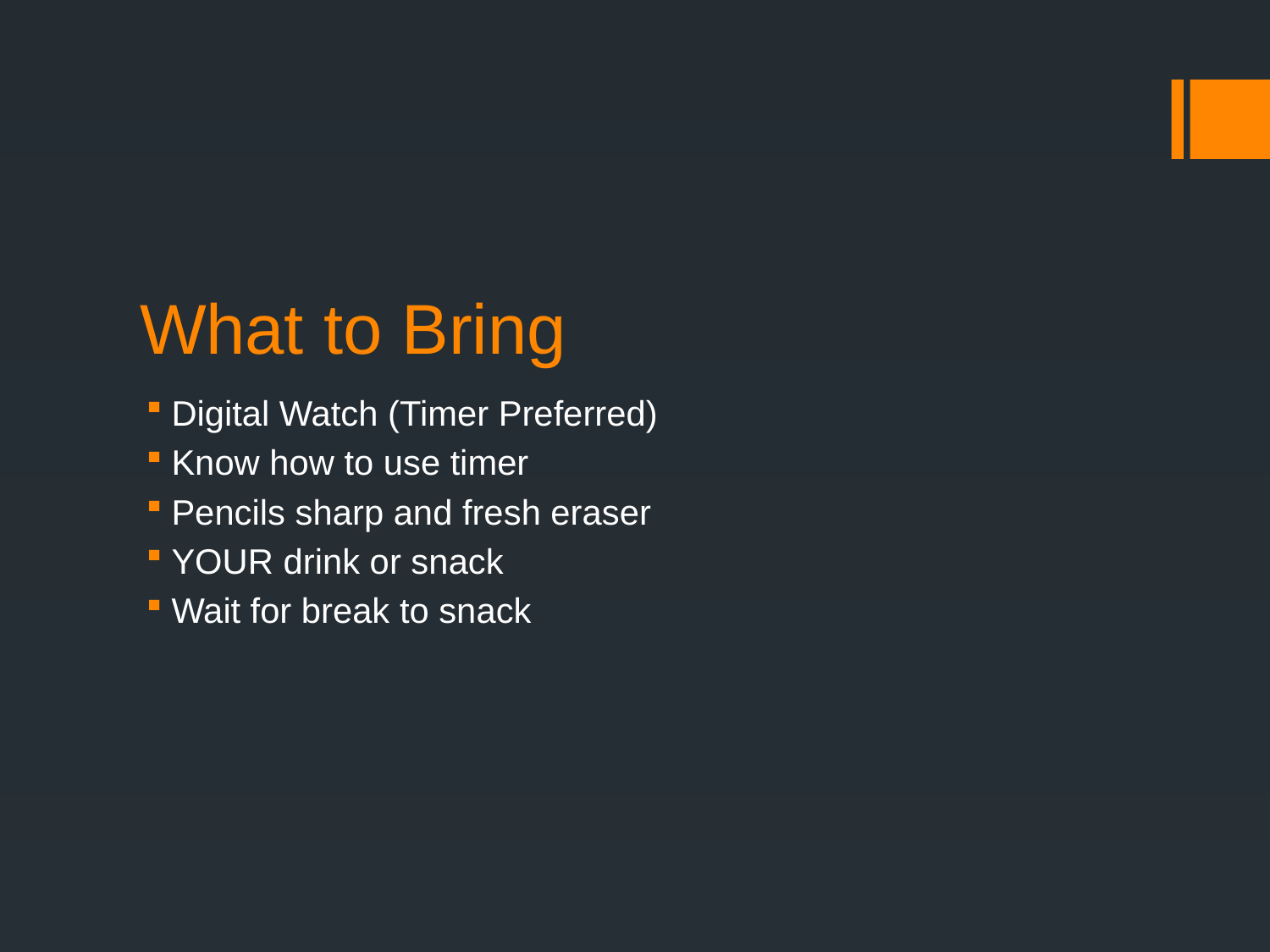

# What to Bring
Digital Watch (Timer Preferred)
Know how to use timer
Pencils sharp and fresh eraser
YOUR drink or snack
Wait for break to snack